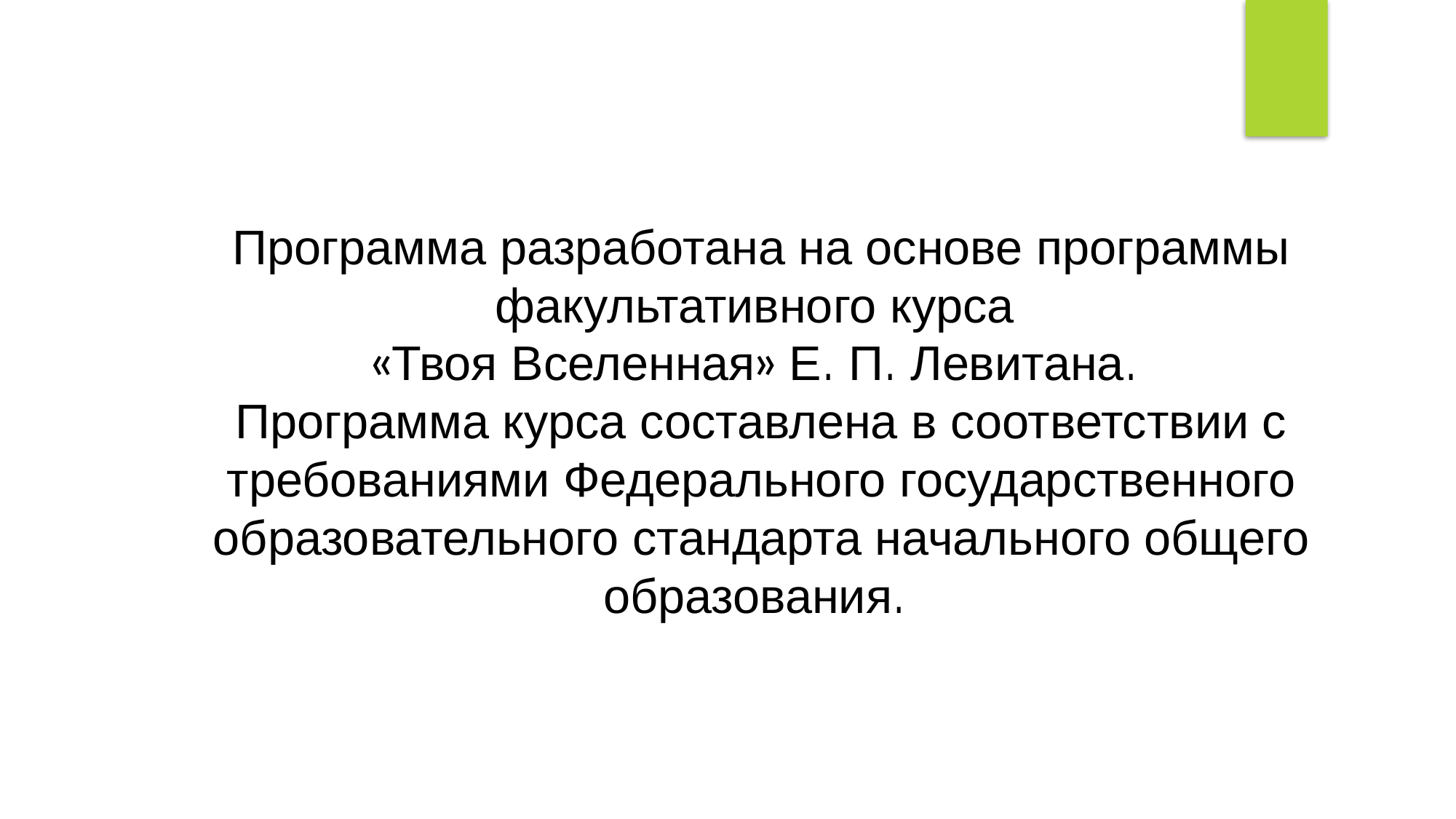

Программа разработана на основе программы факультативного курса
«Твоя Вселенная» Е. П. Левитана.
Программа курса составлена в соответствии с требованиями Федерального государственного образовательного стандарта начального общего образования.